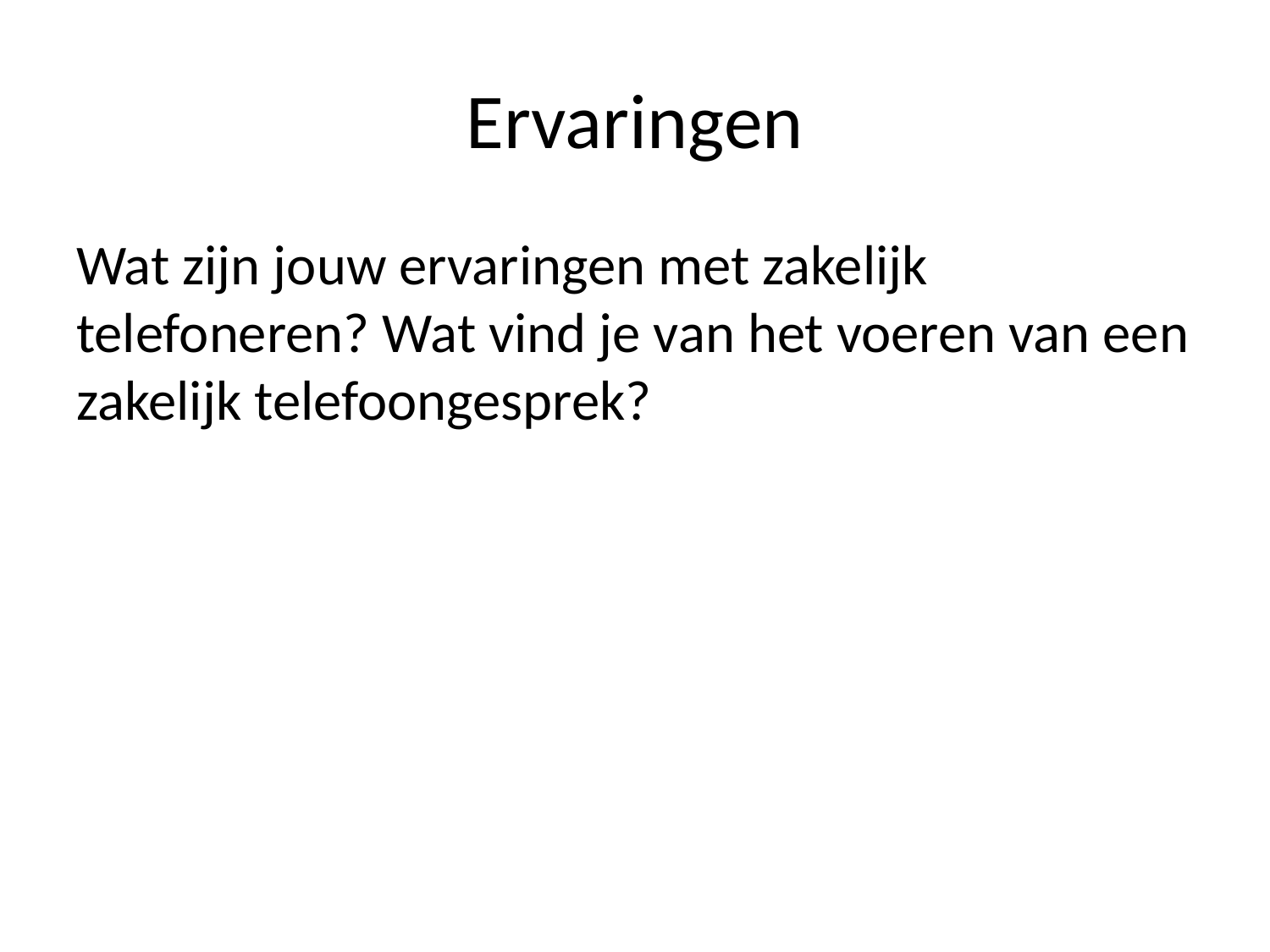

# Ervaringen
Wat zijn jouw ervaringen met zakelijk telefoneren? Wat vind je van het voeren van een zakelijk telefoongesprek?